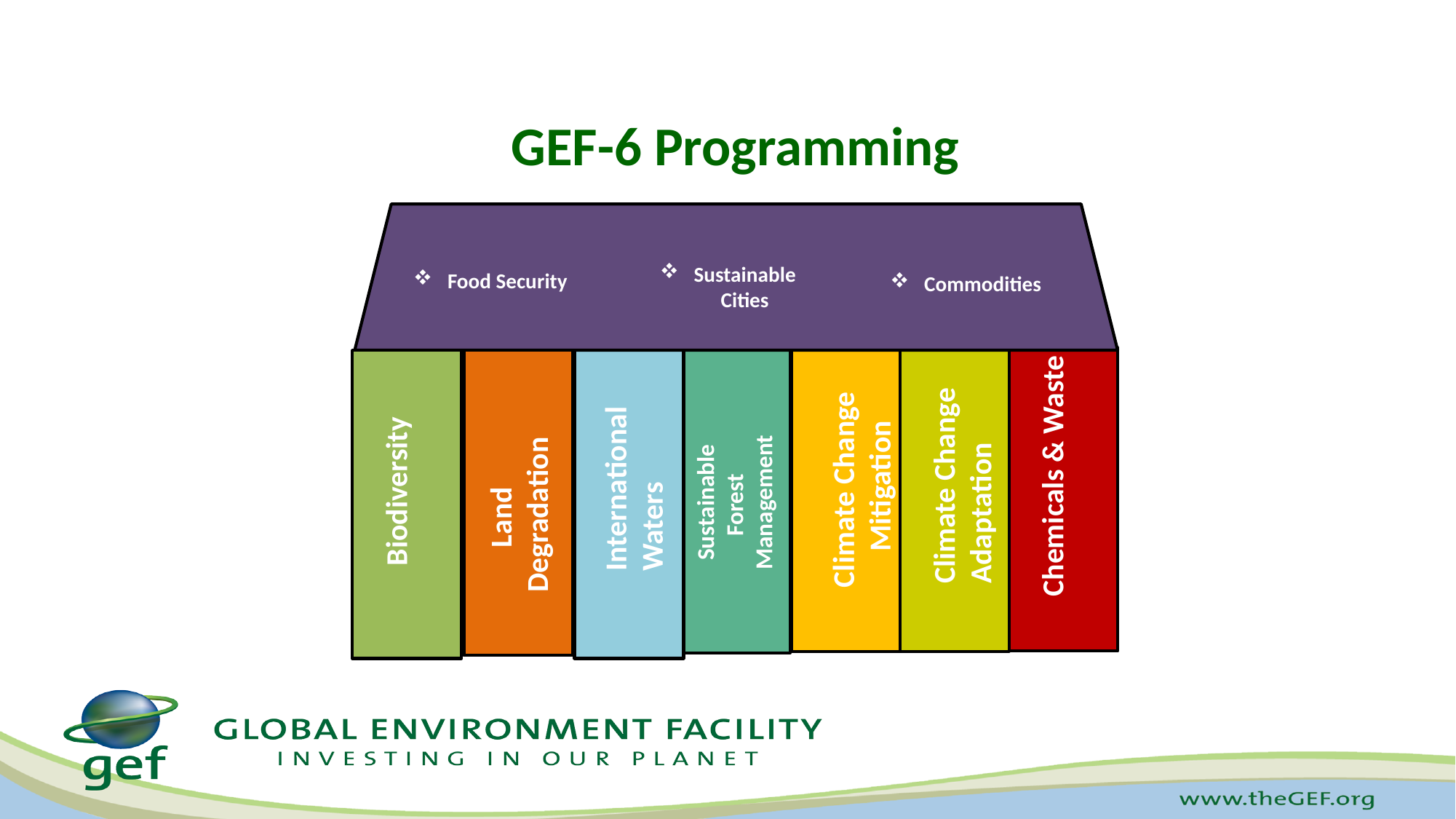

# GEF-6 Programming

Sustainable Cities
Food Security
Commodities

Chemicals & Waste
Climate Change
Adaptation
Climate Change
Mitigation
International
Waters
Biodiversity
Sustainable
Forest
Management
Land
Degradation